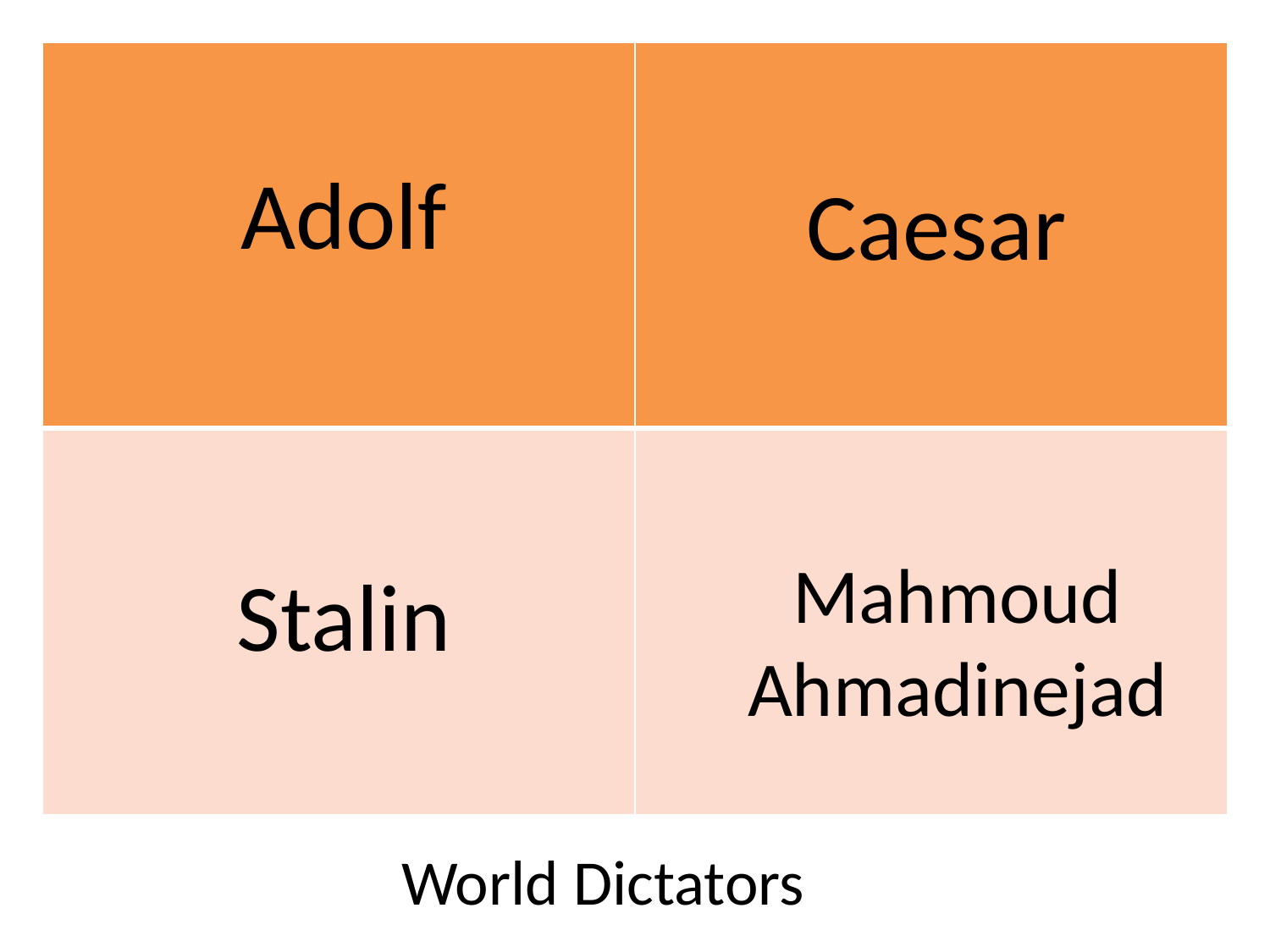

|  |  |
| --- | --- |
|  |  |
Adolf
Caesar
Mahmoud Ahmadinejad
Stalin
World Dictators